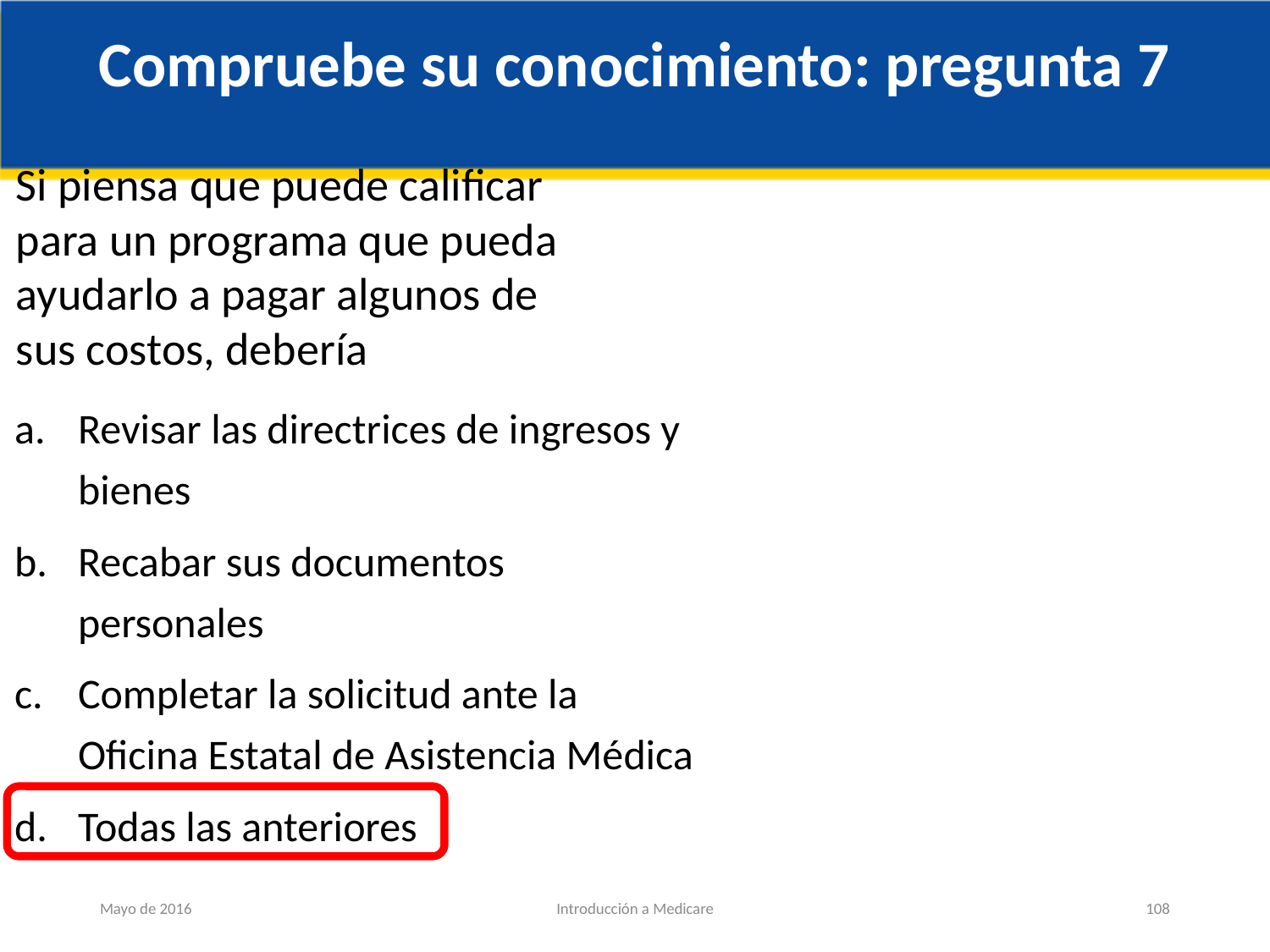

Compruebe su conocimiento: pregunta 7
# Si piensa que puede calificar para un programa que pueda ayudarlo a pagar algunos de sus costos, debería
Revisar las directrices de ingresos y bienes
Recabar sus documentos personales
Completar la solicitud ante la Oficina Estatal de Asistencia Médica
Todas las anteriores

Mayo de 2016
Introducción a Medicare
108